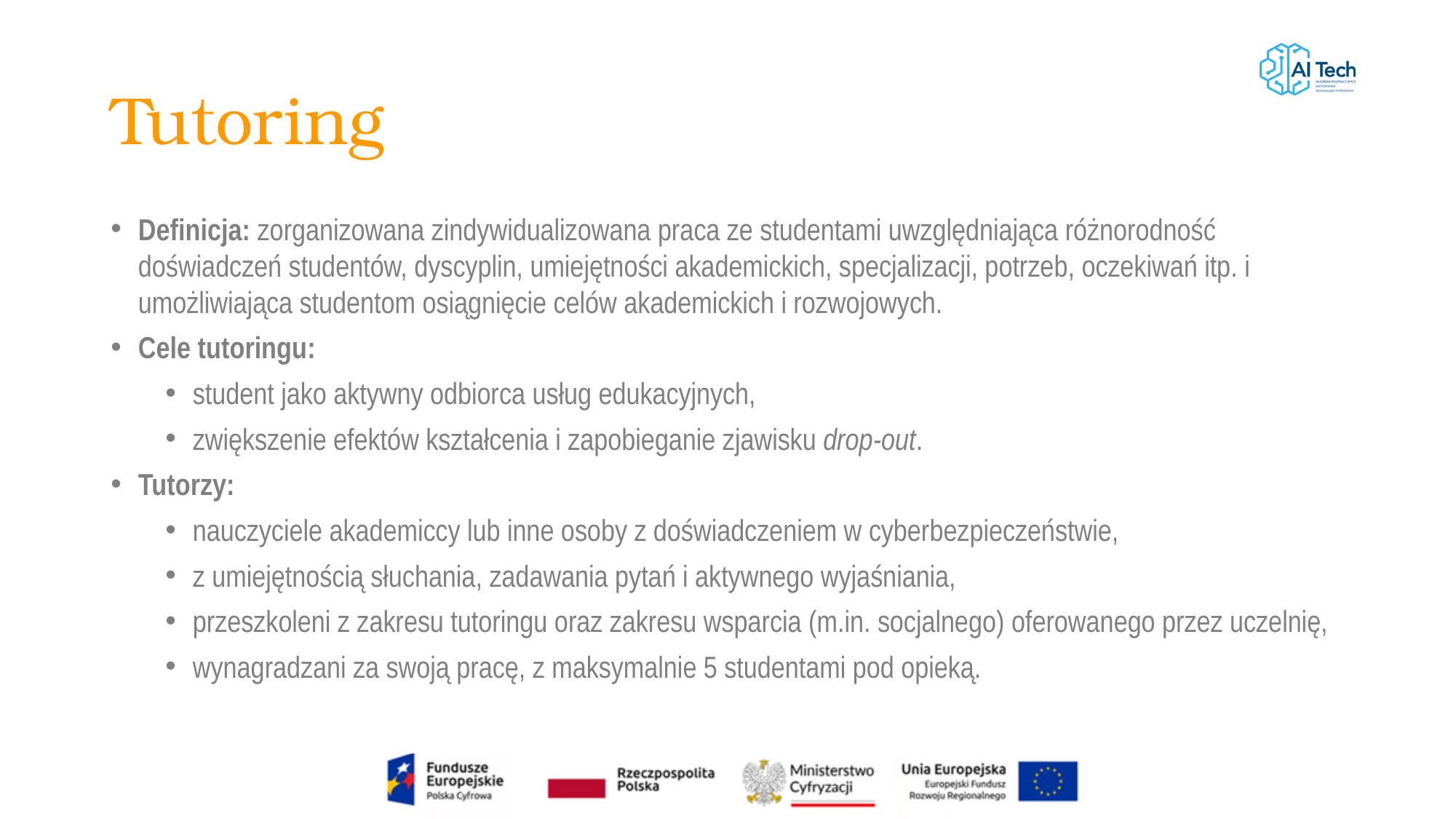

# Tutoring
Definicja: zorganizowana zindywidualizowana praca ze studentami uwzględniająca różnorodność doświadczeń studentów, dyscyplin, umiejętności akademickich, specjalizacji, potrzeb, oczekiwań itp. i umożliwiająca studentom osiągnięcie celów akademickich i rozwojowych.
Cele tutoringu:
student jako aktywny odbiorca usług edukacyjnych,
zwiększenie efektów kształcenia i zapobieganie zjawisku drop-out.
Tutorzy:
nauczyciele akademiccy lub inne osoby z doświadczeniem w cyberbezpieczeństwie,
z umiejętnością słuchania, zadawania pytań i aktywnego wyjaśniania,
przeszkoleni z zakresu tutoringu oraz zakresu wsparcia (m.in. socjalnego) oferowanego przez uczelnię,
wynagradzani za swoją pracę, z maksymalnie 5 studentami pod opieką.